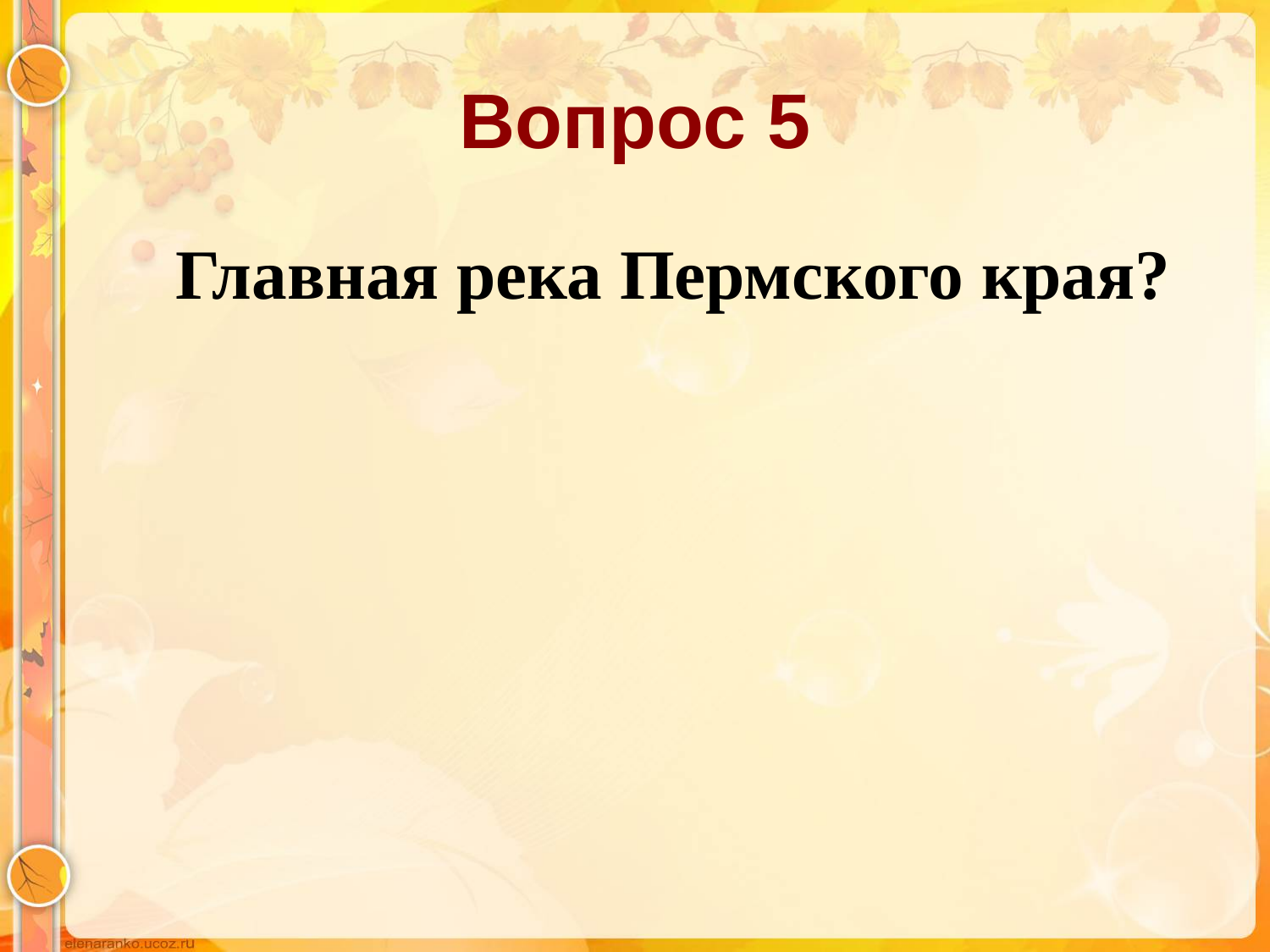

# Вопрос 5
       Главная река Пермского края?